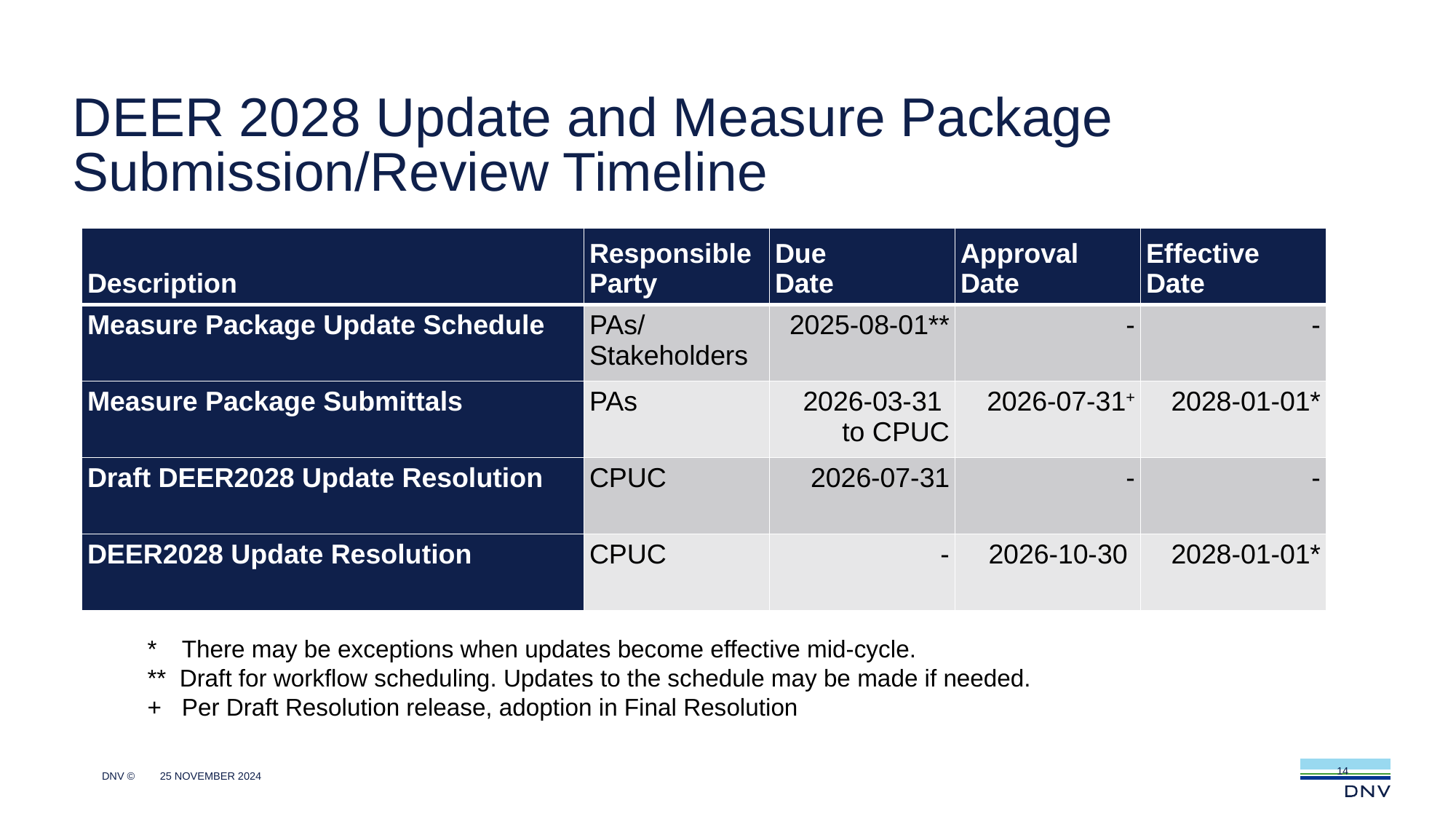

# DEER 2028 Update and Measure Package Submission/Review Timeline
| Description | Responsible Party | Due Date | Approval Date | Effective Date |
| --- | --- | --- | --- | --- |
| Measure Package Update Schedule | PAs/ Stakeholders | 2025-08-01\*\* | - | - |
| Measure Package Submittals | PAs | 2026-03-31 to CPUC | 2026-07-31+ | 2028-01-01\* |
| Draft DEER2028 Update Resolution | CPUC | 2026-07-31 | - | - |
| DEER2028 Update Resolution | CPUC | - | 2026-10-30 | 2028-01-01\* |
*	There may be exceptions when updates become effective mid-cycle.
**  Draft for workflow scheduling. Updates to the schedule may be made if needed.
+	Per Draft Resolution release, adoption in Final Resolution
14